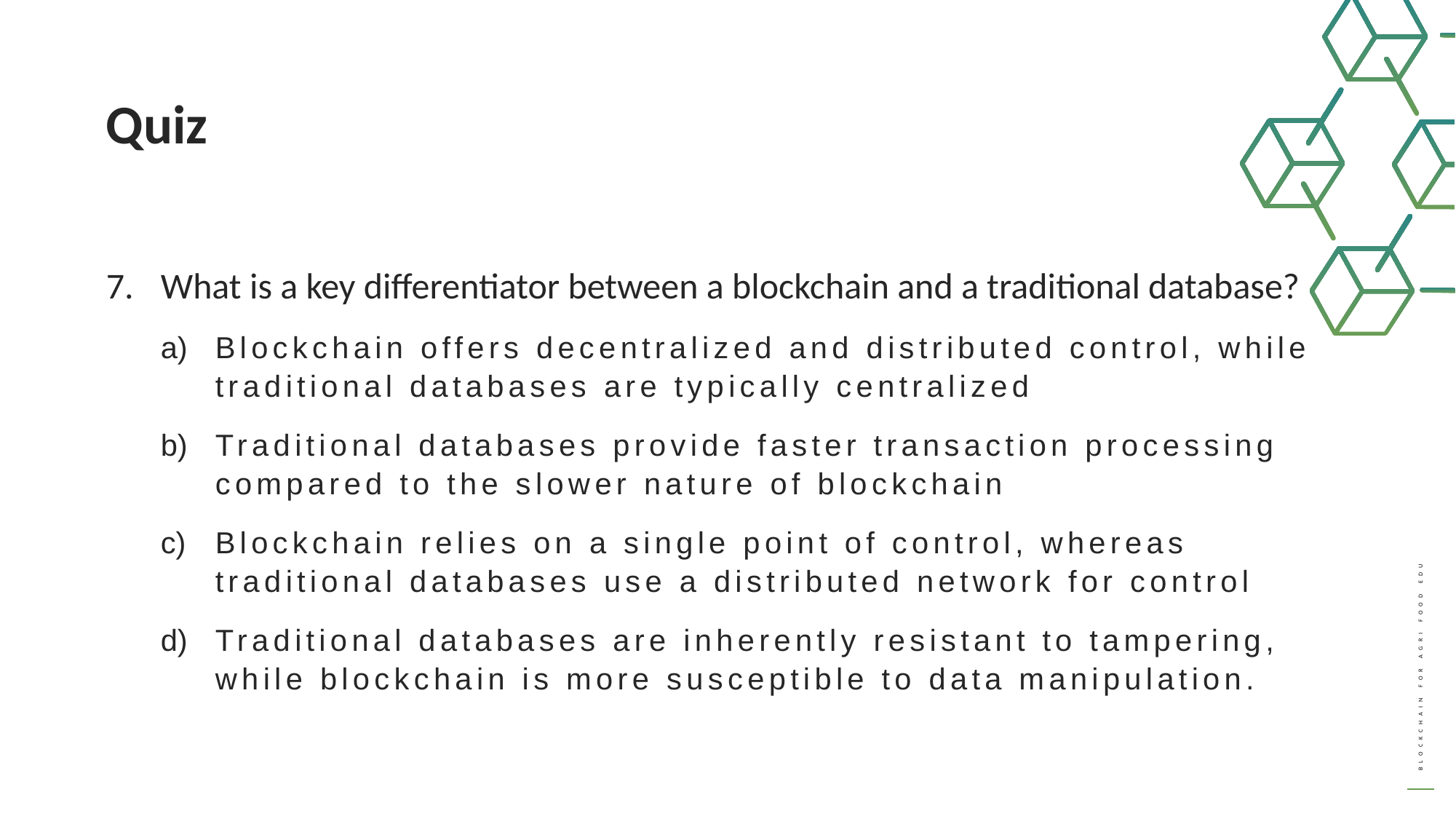

Quiz
What is a key differentiator between a blockchain and a traditional database?
Blockchain offers decentralized and distributed control, while traditional databases are typically centralized
Traditional databases provide faster transaction processing compared to the slower nature of blockchain
Blockchain relies on a single point of control, whereas traditional databases use a distributed network for control
Traditional databases are inherently resistant to tampering, while blockchain is more susceptible to data manipulation.